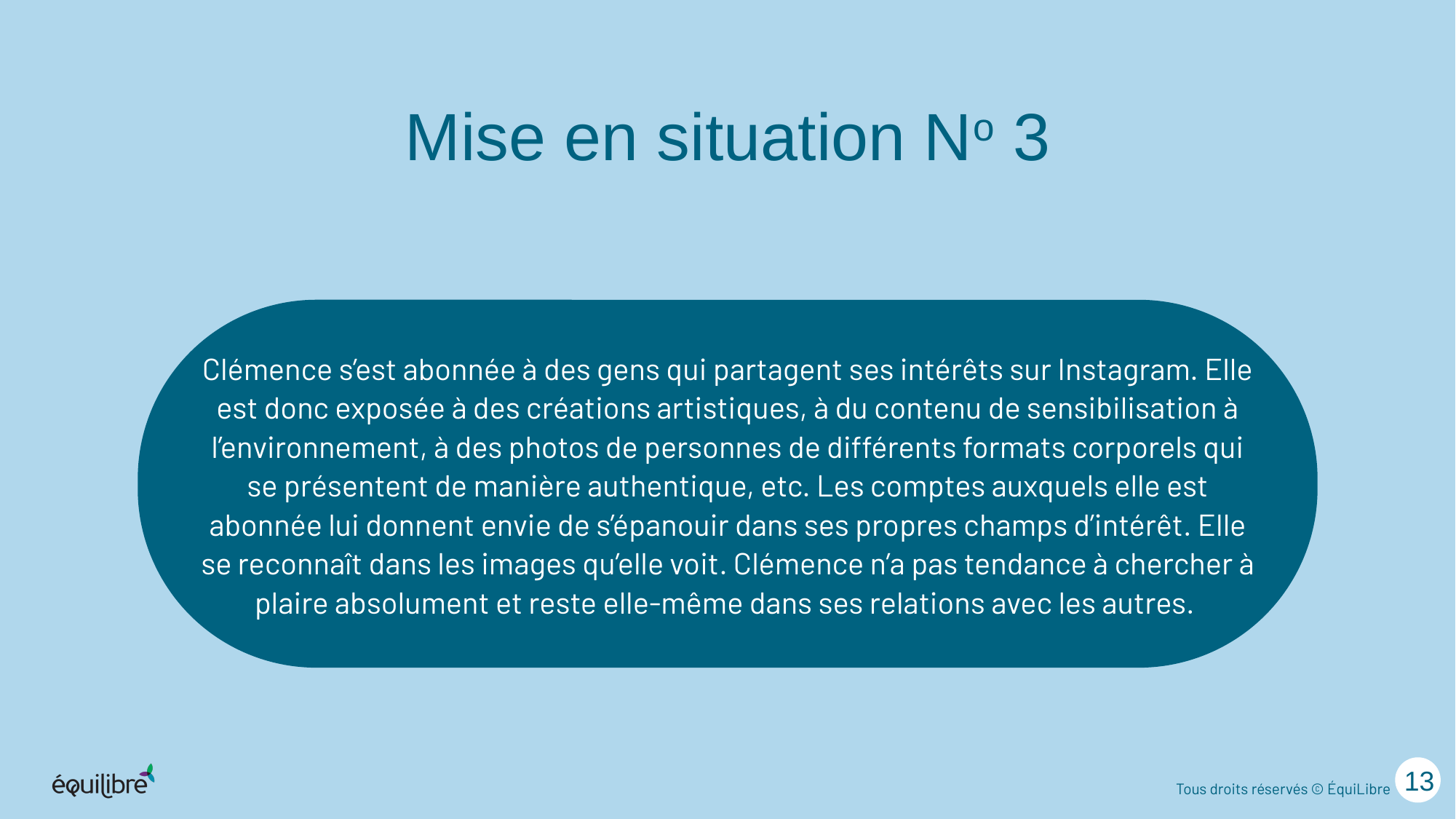

Mise en situation No 3
Clémence s’est abonnée à des gens qui partagent ses intérêts sur Instagram. Elle est donc exposée à des créations artistiques, à du contenu de sensibilisation à l’environnement, à des photos de personnes de différents formats corporels qui se présentent de manière authentique, etc. Les comptes auxquels elle est abonnée lui donnent envie de s’épanouir dans ses propres champs d’intérêt. Elle se reconnaît dans les images qu’elle voit. Clémence n’a pas tendance à chercher à plaire absolument et reste elle-même dans ses relations avec les autres.

13